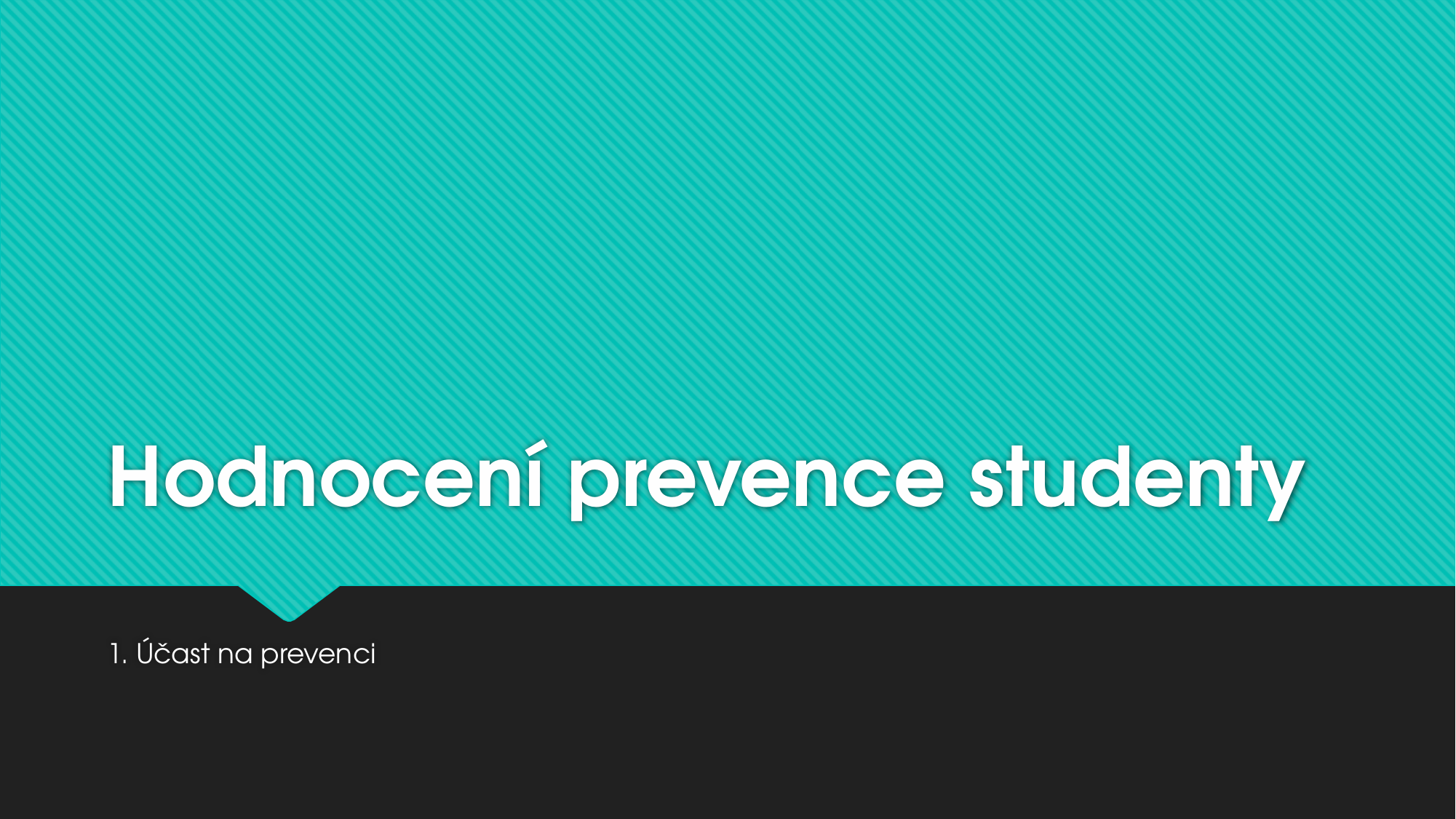

# Hodnocení prevence studenty
1. Účast na prevenci